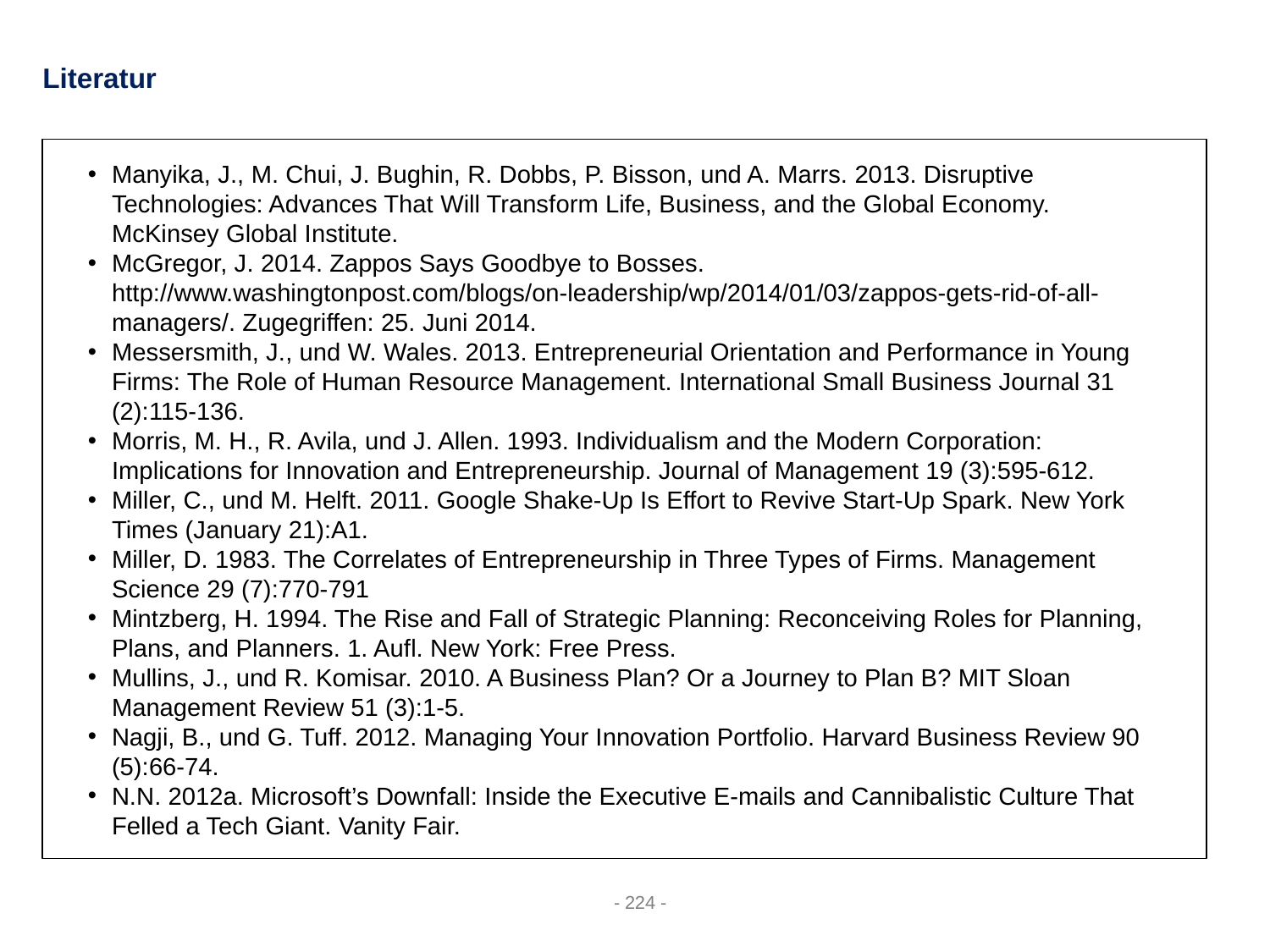

Literatur

Manyika, J., M. Chui, J. Bughin, R. Dobbs, P. Bisson, und A. Marrs. 2013. Disruptive Technologies: Advances That Will Transform Life, Business, and the Global Economy. McKinsey Global Institute.
McGregor, J. 2014. Zappos Says Goodbye to Bosses. http://www.washingtonpost.com/blogs/on-leadership/wp/2014/01/03/zappos-gets-rid-of-all-managers/. Zugegriffen: 25. Juni 2014.
Messersmith, J., und W. Wales. 2013. Entrepreneurial Orientation and Performance in Young Firms: The Role of Human Resource Management. International Small Business Journal 31 (2):115-136.
Morris, M. H., R. Avila, und J. Allen. 1993. Individualism and the Modern Corporation: Implications for Innovation and Entrepreneurship. Journal of Management 19 (3):595-612.
Miller, C., und M. Helft. 2011. Google Shake-Up Is Effort to Revive Start-Up Spark. New York Times (January 21):A1.
Miller, D. 1983. The Correlates of Entrepreneurship in Three Types of Firms. Management Science 29 (7):770-791
Mintzberg, H. 1994. The Rise and Fall of Strategic Planning: Reconceiving Roles for Planning, Plans, and Planners. 1. Aufl. New York: Free Press.
Mullins, J., und R. Komisar. 2010. A Business Plan? Or a Journey to Plan B? MIT Sloan Management Review 51 (3):1-5.
Nagji, B., und G. Tuff. 2012. Managing Your Innovation Portfolio. Harvard Business Review 90 (5):66-74.
N.N. 2012a. Microsoft’s Downfall: Inside the Executive E-mails and Cannibalistic Culture That Felled a Tech Giant. Vanity Fair.
- 224 -